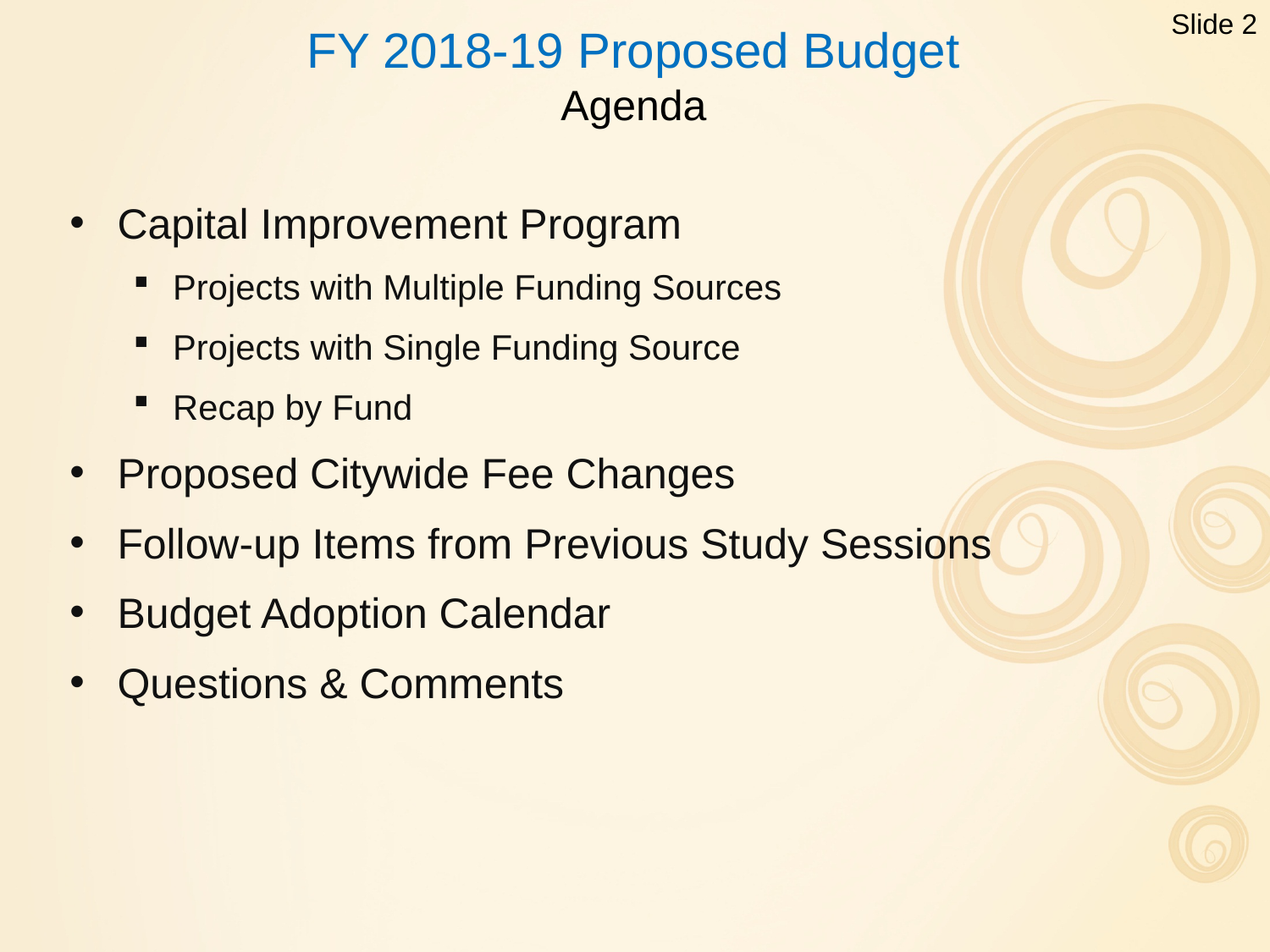

Slide 2
FY 2018-19 Proposed Budget
Agenda
Capital Improvement Program
Projects with Multiple Funding Sources
Projects with Single Funding Source
Recap by Fund
Proposed Citywide Fee Changes
Follow-up Items from Previous Study Sessions
Budget Adoption Calendar
Questions & Comments